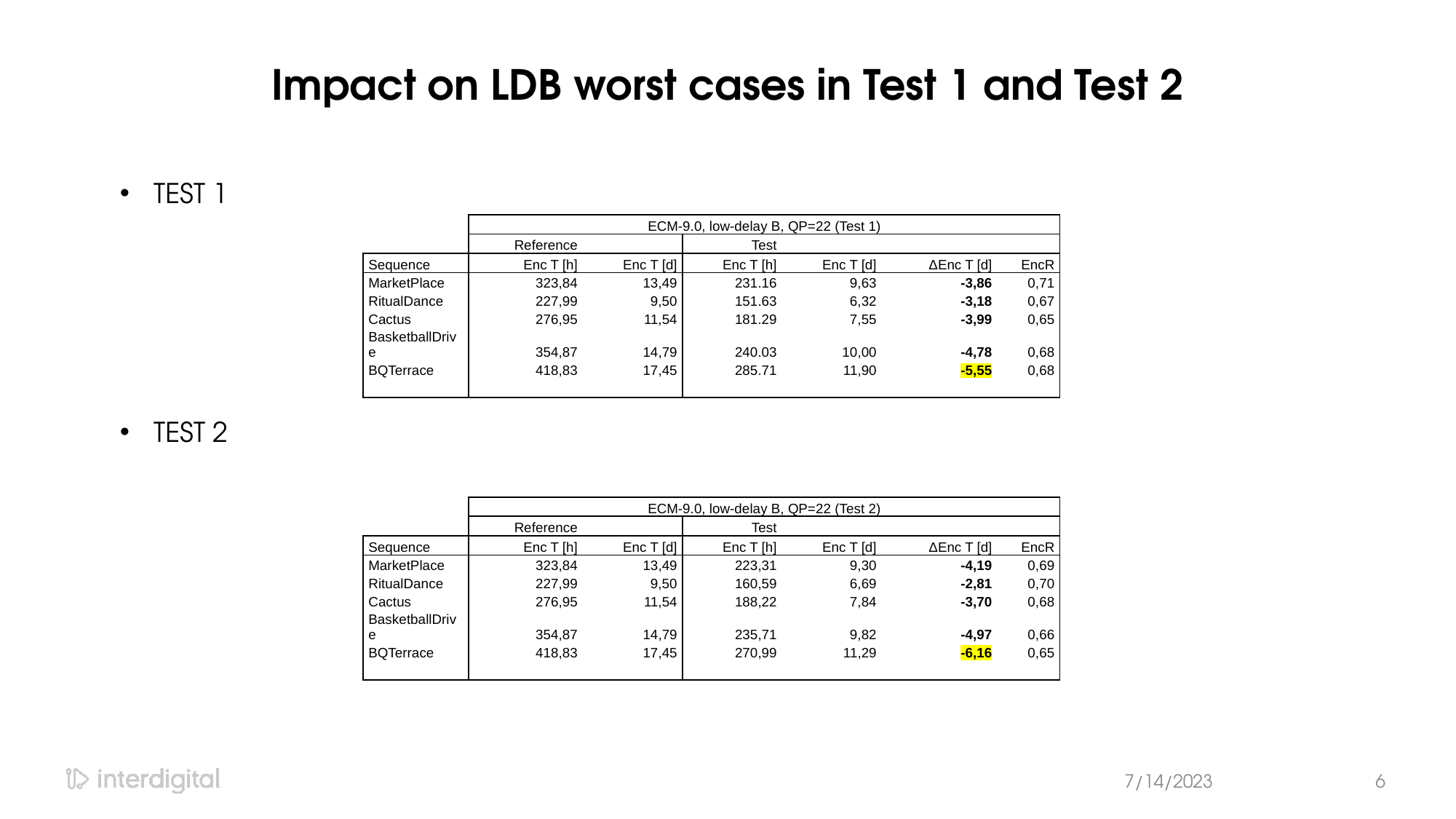

# Impact on LDB worst cases in Test 1 and Test 2
TEST 1
|  | ECM-9.0, low-delay B, QP=22 (Test 1) |  |  |  |  |  |
| --- | --- | --- | --- | --- | --- | --- |
|  | Reference |  | Test |  |  |  |
| Sequence | Enc T [h] | Enc T [d] | Enc T [h] | Enc T [d] | ΔEnc T [d] | EncR |
| MarketPlace | 323,84 | 13,49 | 231.16 | 9,63 | -3,86 | 0,71 |
| RitualDance | 227,99 | 9,50 | 151.63 | 6,32 | -3,18 | 0,67 |
| Cactus | 276,95 | 11,54 | 181.29 | 7,55 | -3,99 | 0,65 |
| BasketballDrive | 354,87 | 14,79 | 240.03 | 10,00 | -4,78 | 0,68 |
| BQTerrace | 418,83 | 17,45 | 285.71 | 11,90 | -5,55 | 0,68 |
|  |  |  |  |  |  |  |
TEST 2
|  | ECM-9.0, low-delay B, QP=22 (Test 2) |  |  |  |  |  |
| --- | --- | --- | --- | --- | --- | --- |
|  | Reference |  | Test |  |  |  |
| Sequence | Enc T [h] | Enc T [d] | Enc T [h] | Enc T [d] | ΔEnc T [d] | EncR |
| MarketPlace | 323,84 | 13,49 | 223,31 | 9,30 | -4,19 | 0,69 |
| RitualDance | 227,99 | 9,50 | 160,59 | 6,69 | -2,81 | 0,70 |
| Cactus | 276,95 | 11,54 | 188,22 | 7,84 | -3,70 | 0,68 |
| BasketballDrive | 354,87 | 14,79 | 235,71 | 9,82 | -4,97 | 0,66 |
| BQTerrace | 418,83 | 17,45 | 270,99 | 11,29 | -6,16 | 0,65 |
|  |  |  |  |  |  |  |
7/14/2023
6